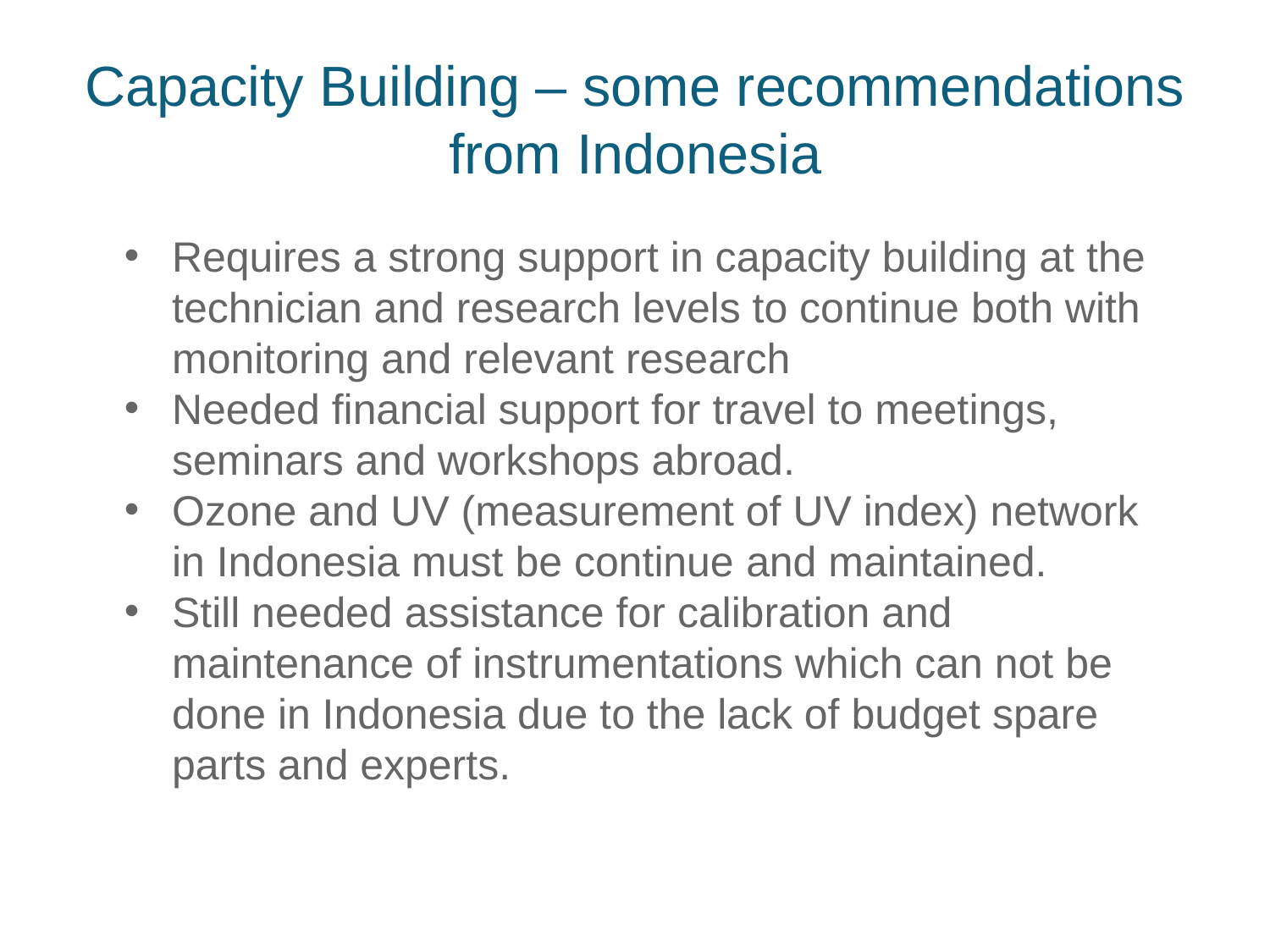

# Capacity Building – some recommendations from Indonesia
Requires a strong support in capacity building at the technician and research levels to continue both with monitoring and relevant research
Needed financial support for travel to meetings, seminars and workshops abroad.
Ozone and UV (measurement of UV index) network in Indonesia must be continue and maintained.
Still needed assistance for calibration and maintenance of instrumentations which can not be done in Indonesia due to the lack of budget spare parts and experts.